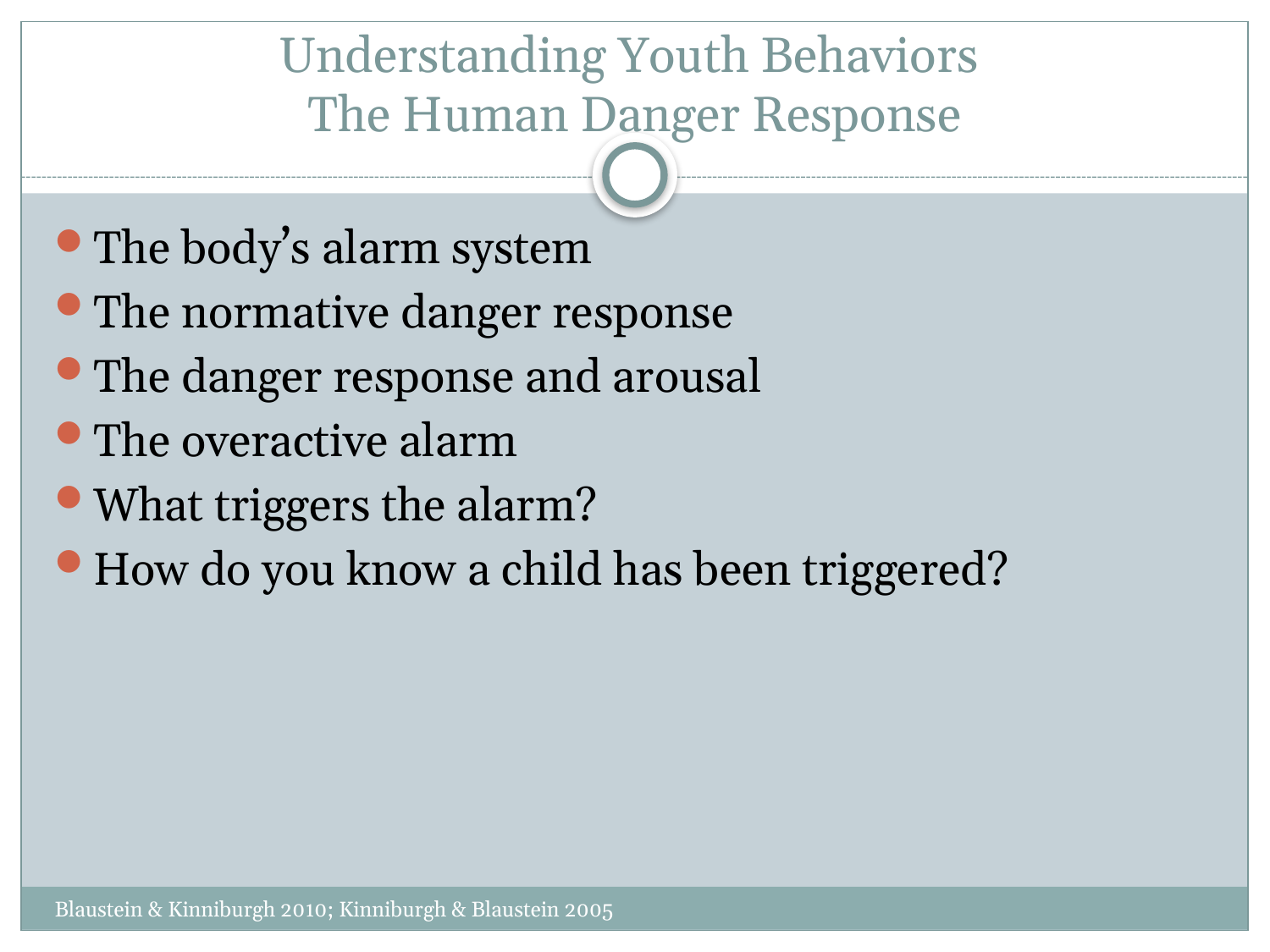

# Understanding Youth Behaviors The Human Danger Response
The body’s alarm system
The normative danger response
The danger response and arousal
The overactive alarm
What triggers the alarm?
How do you know a child has been triggered?
Blaustein & Kinniburgh 2010; Kinniburgh & Blaustein 2005